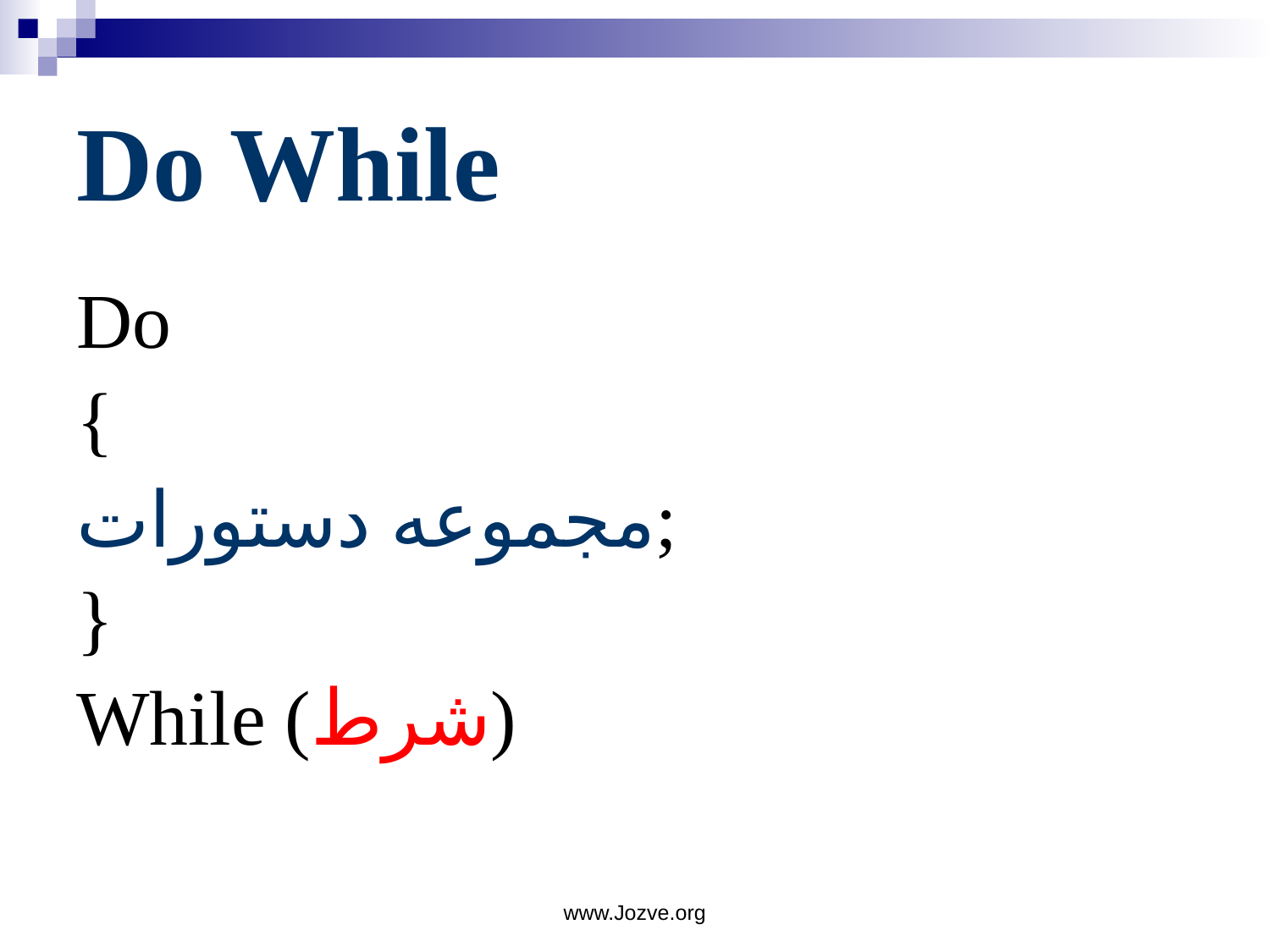

# Do While
Do
{
مجموعه دستورات;
}
While (شرط)

www.Jozve.org